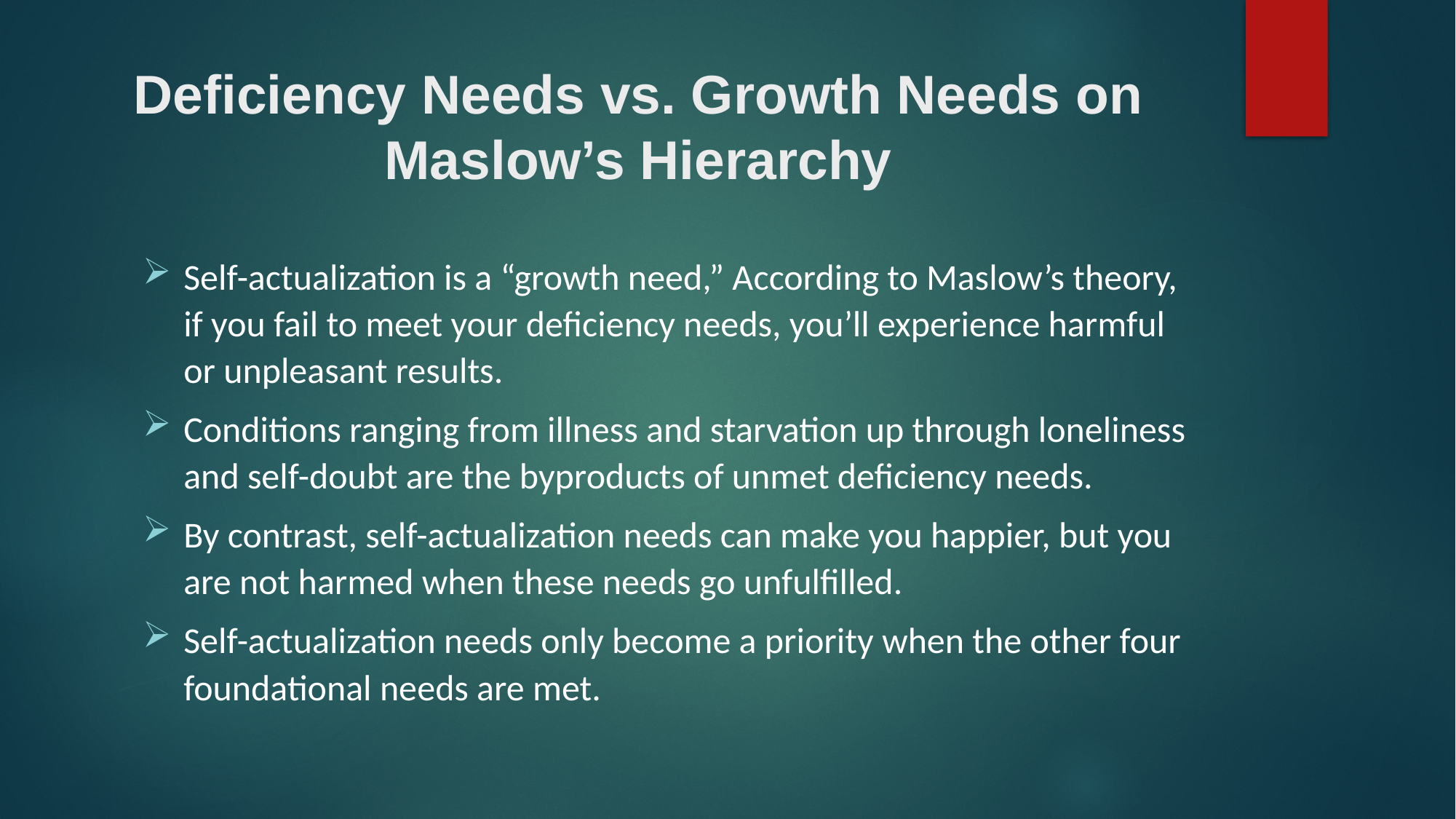

# Deficiency Needs vs. Growth Needs on Maslow’s Hierarchy
Self-actualization is a “growth need,” According to Maslow’s theory, if you fail to meet your deficiency needs, you’ll experience harmful or unpleasant results.
Conditions ranging from illness and starvation up through loneliness and self-doubt are the byproducts of unmet deficiency needs.
By contrast, self-actualization needs can make you happier, but you are not harmed when these needs go unfulfilled.
Self-actualization needs only become a priority when the other four foundational needs are met.